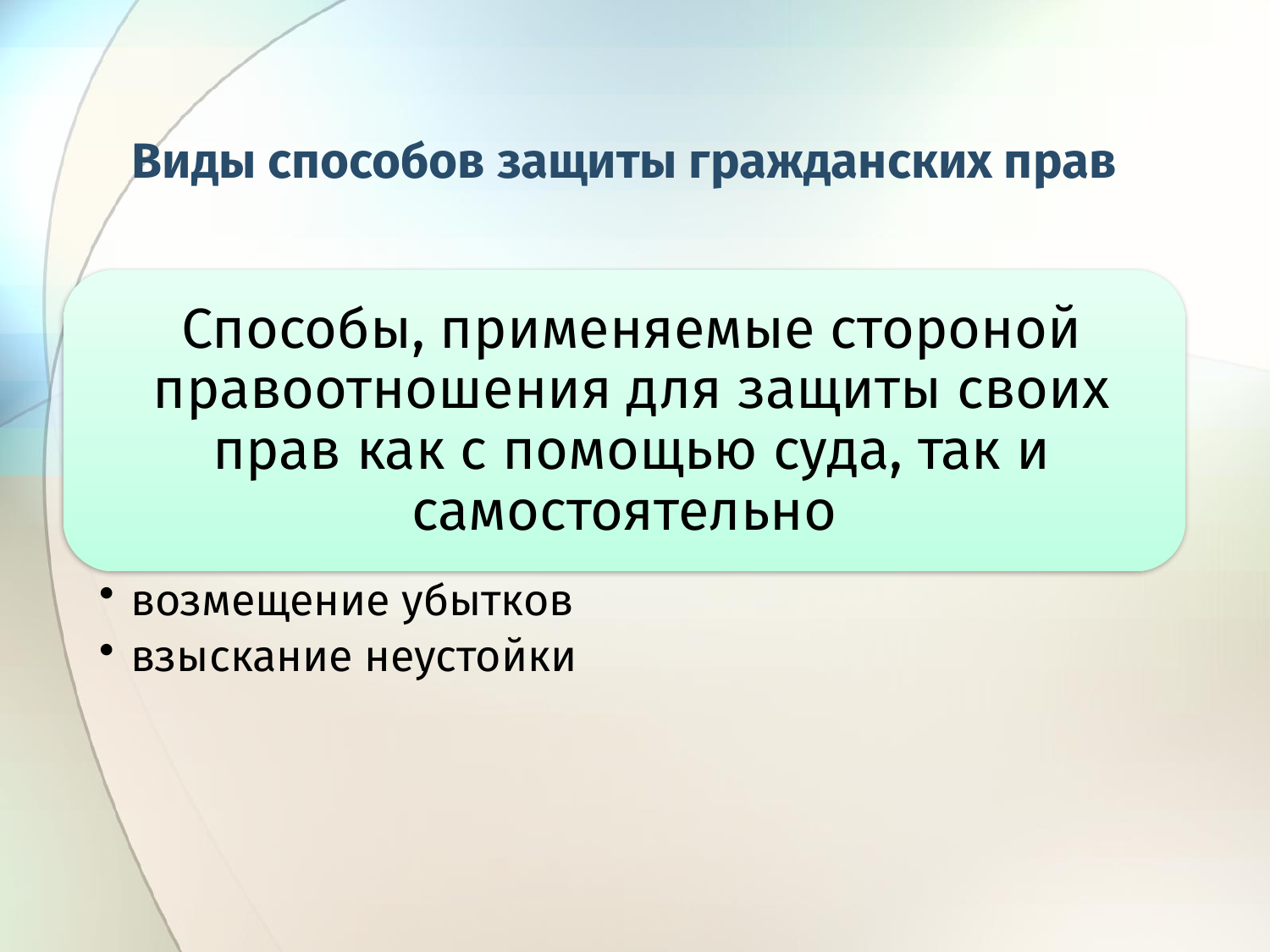

# Виды способов защиты гражданских прав
Способы, применяемые стороной правоотношения для защиты своих прав как с помощью суда, так и самостоятельно
возмещение убытков
взыскание неустойки